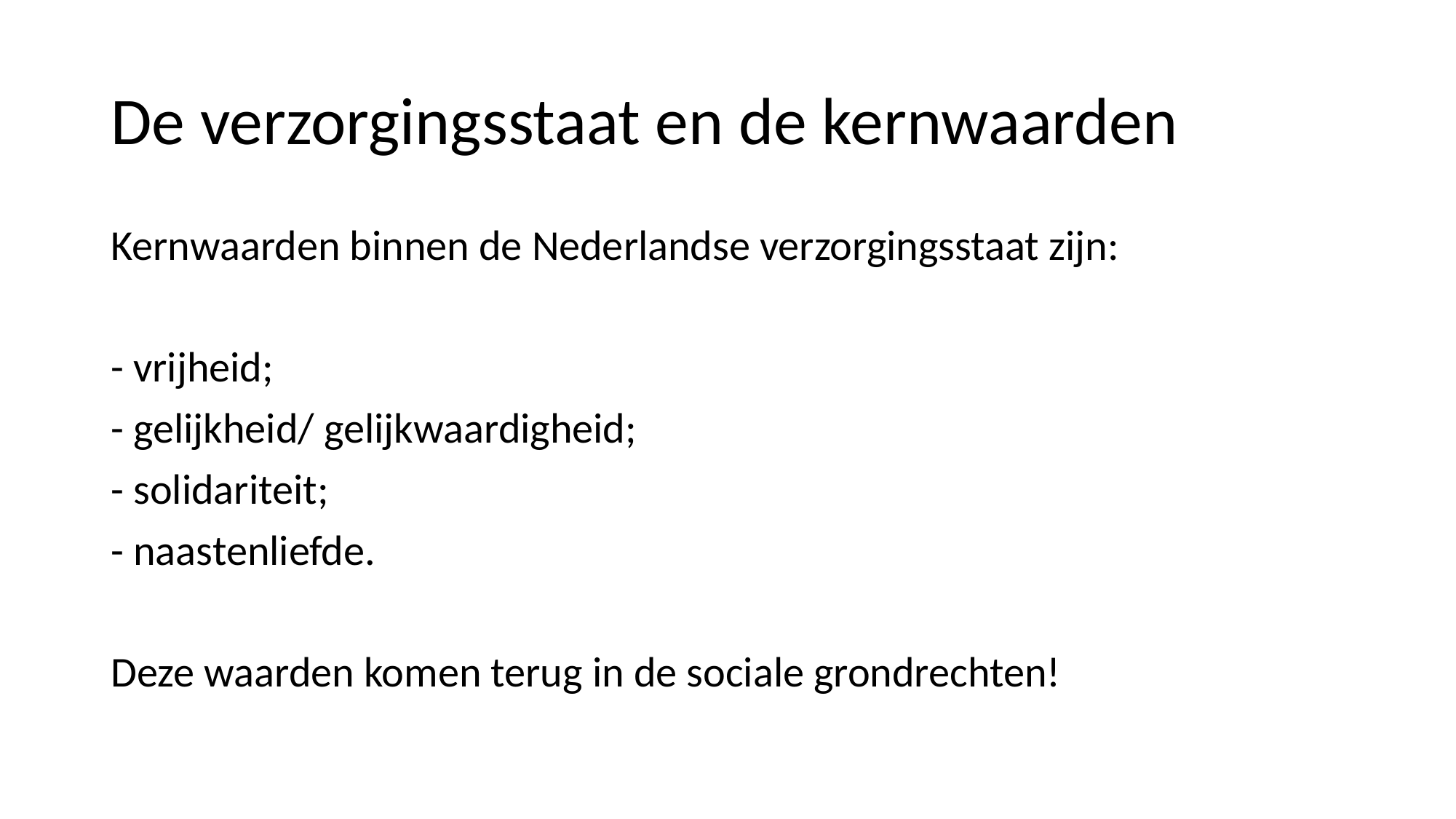

# De verzorgingsstaat en de kernwaarden
Kernwaarden binnen de Nederlandse verzorgingsstaat zijn:

- vrijheid;
- gelijkheid/ gelijkwaardigheid;
- solidariteit;
- naastenliefde.

Deze waarden komen terug in de sociale grondrechten!